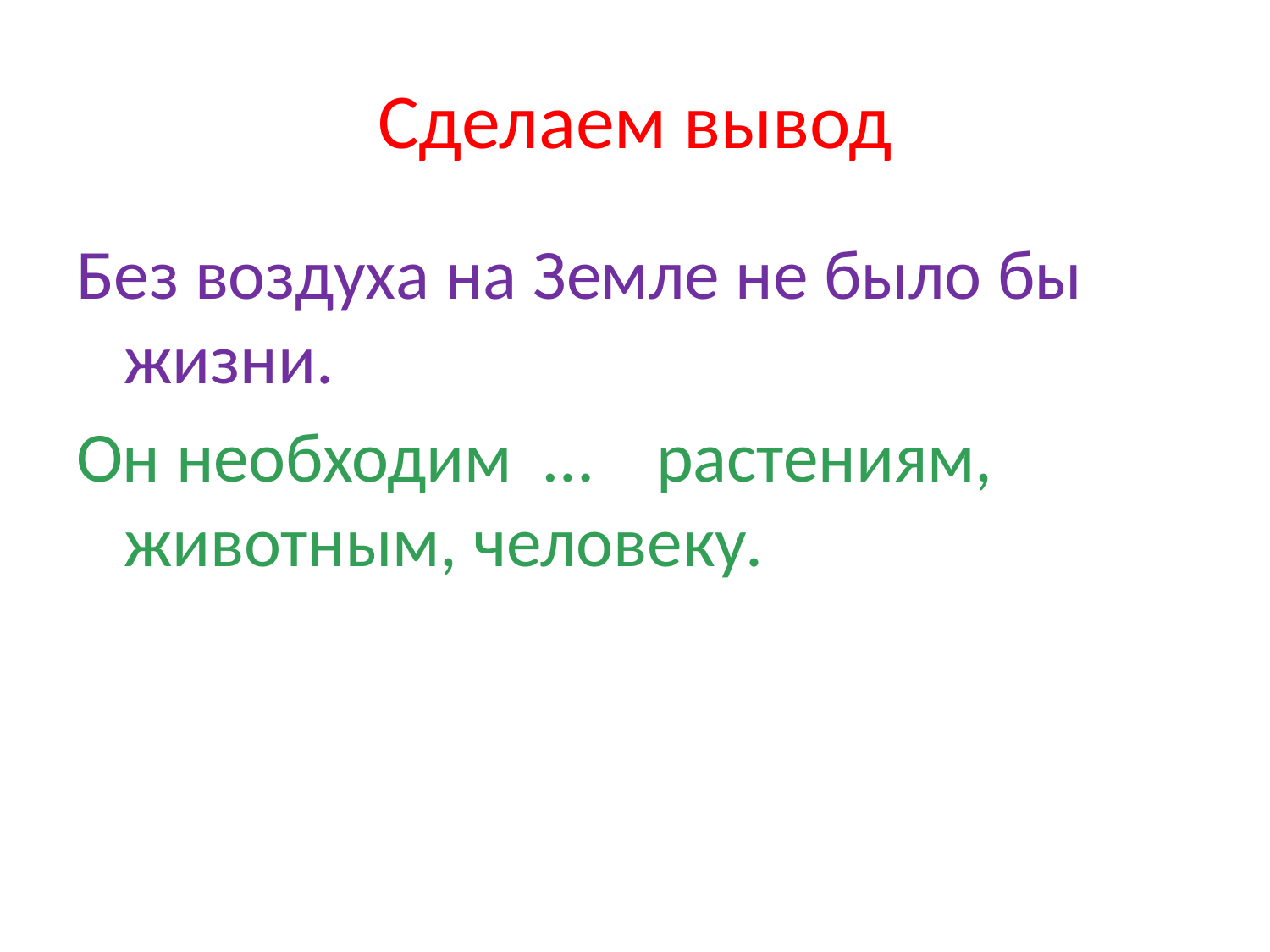

# Сделаем вывод
Без воздуха на Земле не было бы жизни.
Он необходим  …    растениям, животным, человеку.